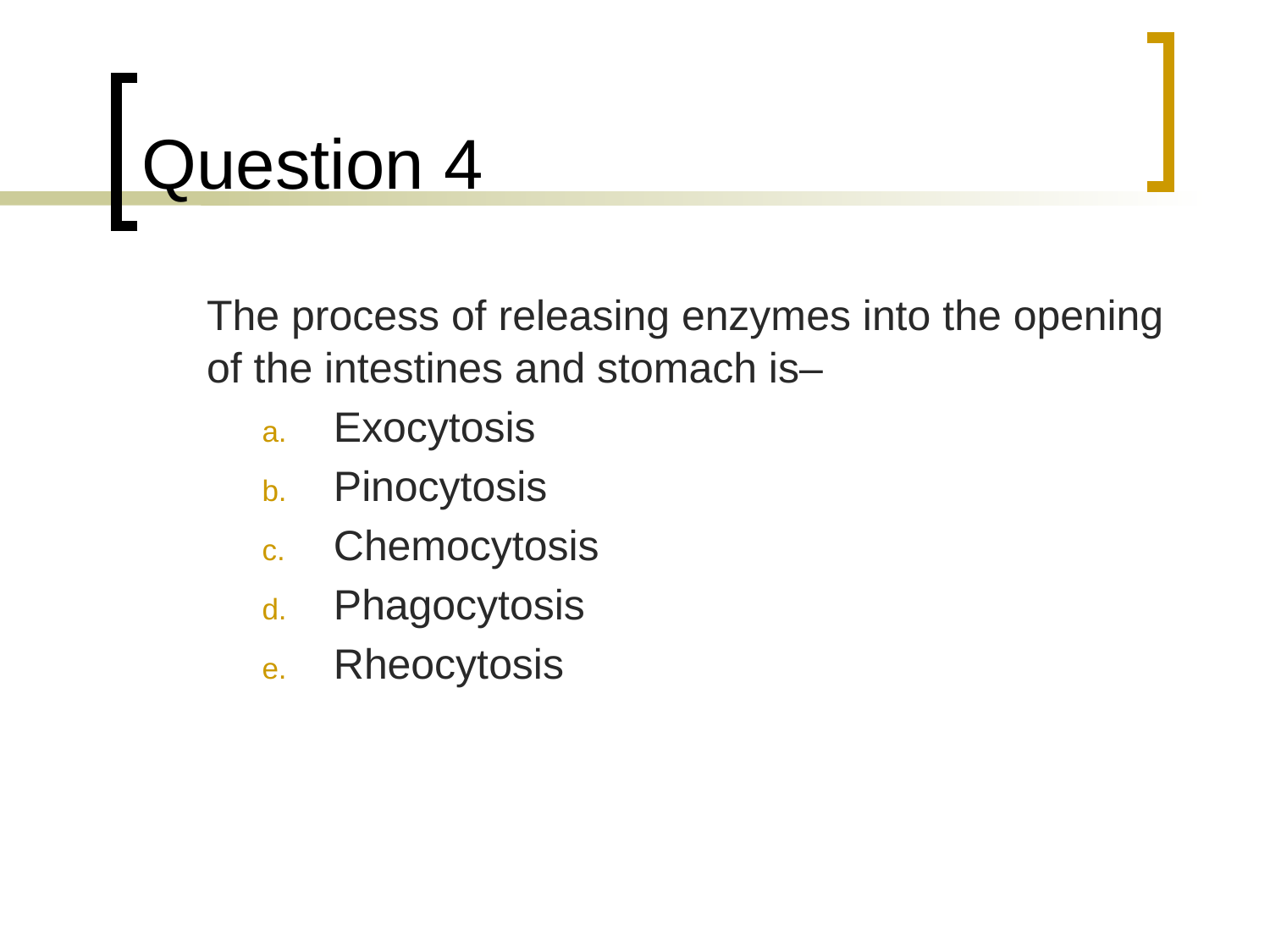

# Question 4
	The process of releasing enzymes into the opening of the intestines and stomach is–
Exocytosis
Pinocytosis
Chemocytosis
Phagocytosis
Rheocytosis